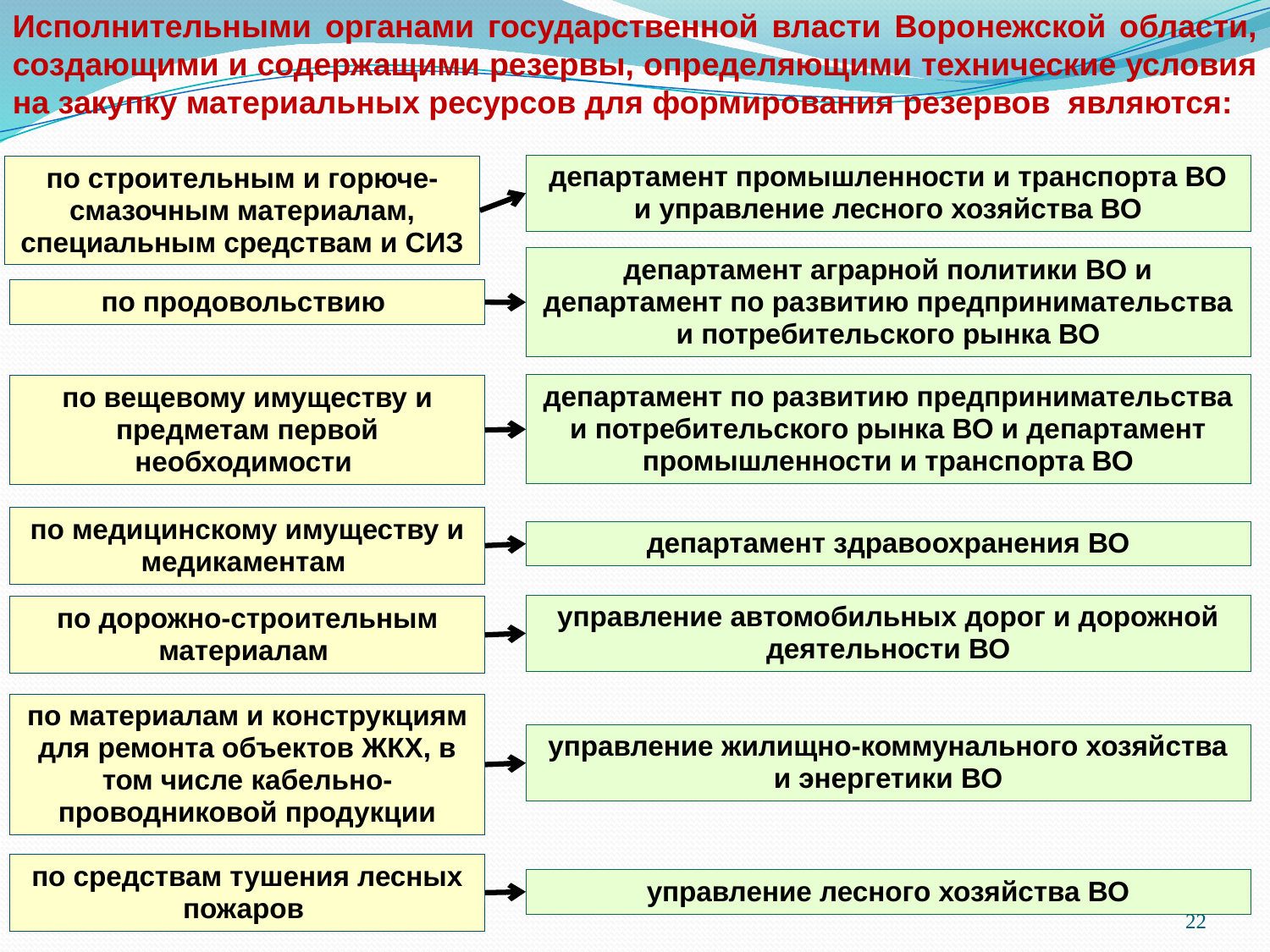

Исполнительными органами государственной власти Воронежской области, создающими и содержащими резервы, определяющими технические условия на закупку материальных ресурсов для формирования резервов  являются:
департамент промышленности и транспорта ВО и управление лесного хозяйства ВО
по строительным и горюче-смазочным материалам, специальным средствам и СИЗ
департамент аграрной политики ВО и департамент по развитию предпринимательства и потребительского рынка ВО
по продовольствию
департамент по развитию предпринимательства и потребительского рынка ВО и департамент промышленности и транспорта ВО
по вещевому имуществу и предметам первой необходимости
по медицинскому имуществу и медикаментам
департамент здравоохранения ВО
управление автомобильных дорог и дорожной деятельности ВО
по дорожно-строительным материалам
по материалам и конструкциям для ремонта объектов ЖКХ, в том числе кабельно-проводниковой продукции
управление жилищно-коммунального хозяйства и энергетики ВО
по средствам тушения лесных пожаров
управление лесного хозяйства ВО
22